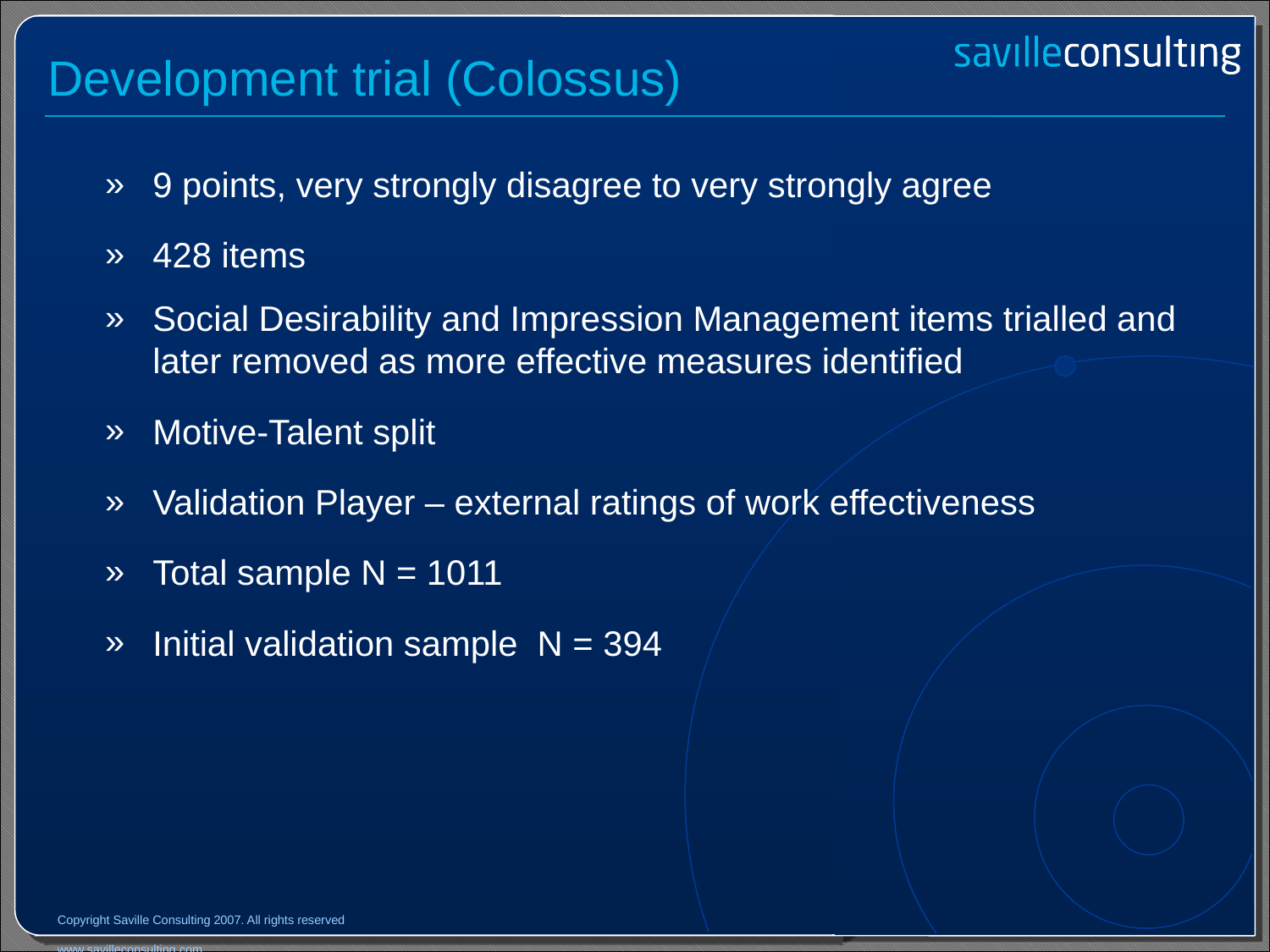

# Development trial (Colossus)
9 points, very strongly disagree to very strongly agree
428 items
Social Desirability and Impression Management items trialled and later removed as more effective measures identified
Motive-Talent split
Validation Player – external ratings of work effectiveness
Total sample N = 1011
Initial validation sample  N = 394